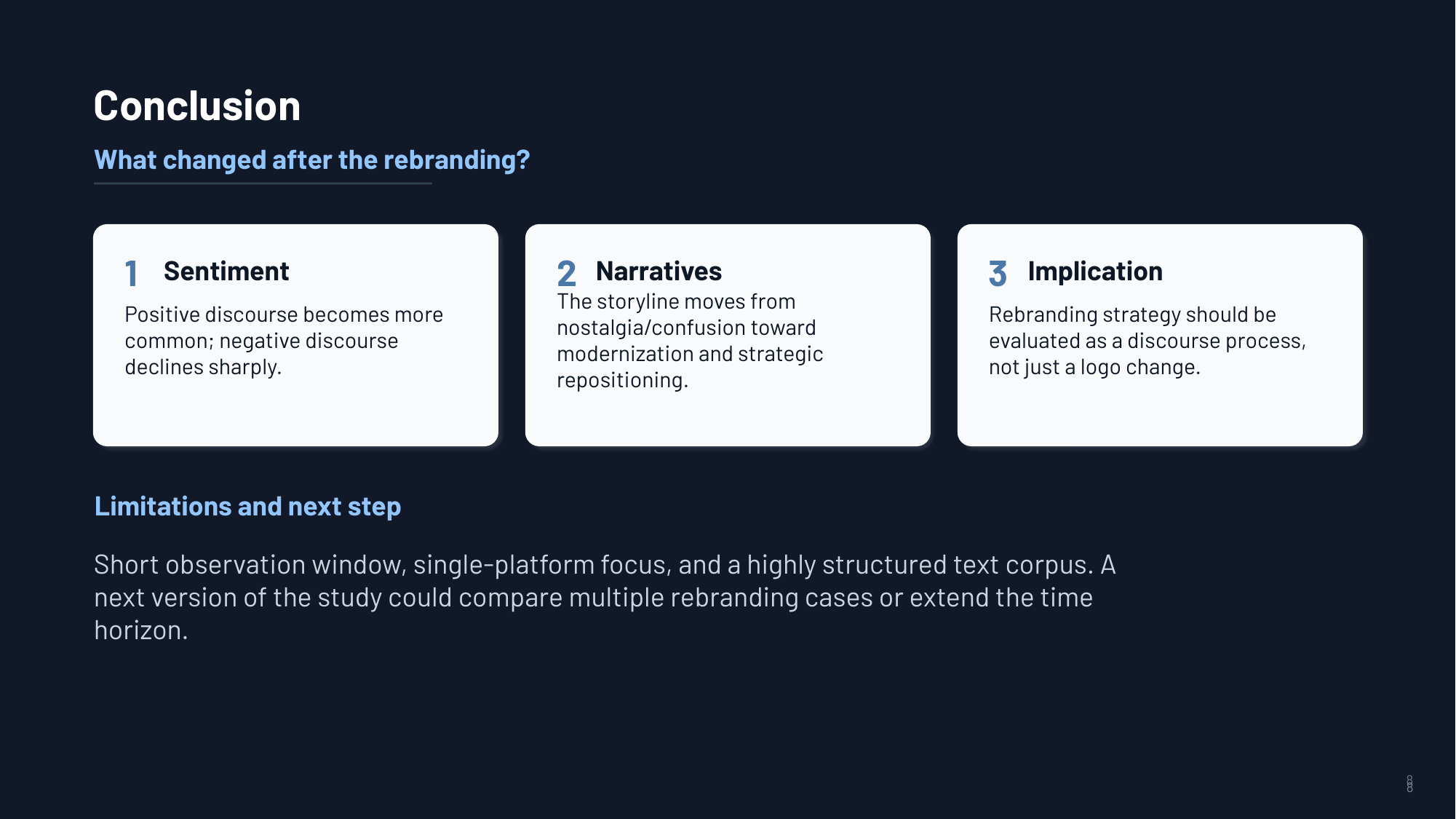

Conclusion
What changed after the rebranding?

1
2
3
Sentiment
Narratives
Implication
Positive discourse becomes more common; negative discourse declines sharply.
The storyline moves from nostalgia/confusion toward modernization and strategic repositioning.
Rebranding strategy should be evaluated as a discourse process, not just a logo change.
Limitations and next step
Short observation window, single-platform focus, and a highly structured text corpus. A next version of the study could compare multiple rebranding cases or extend the time horizon.

8
8